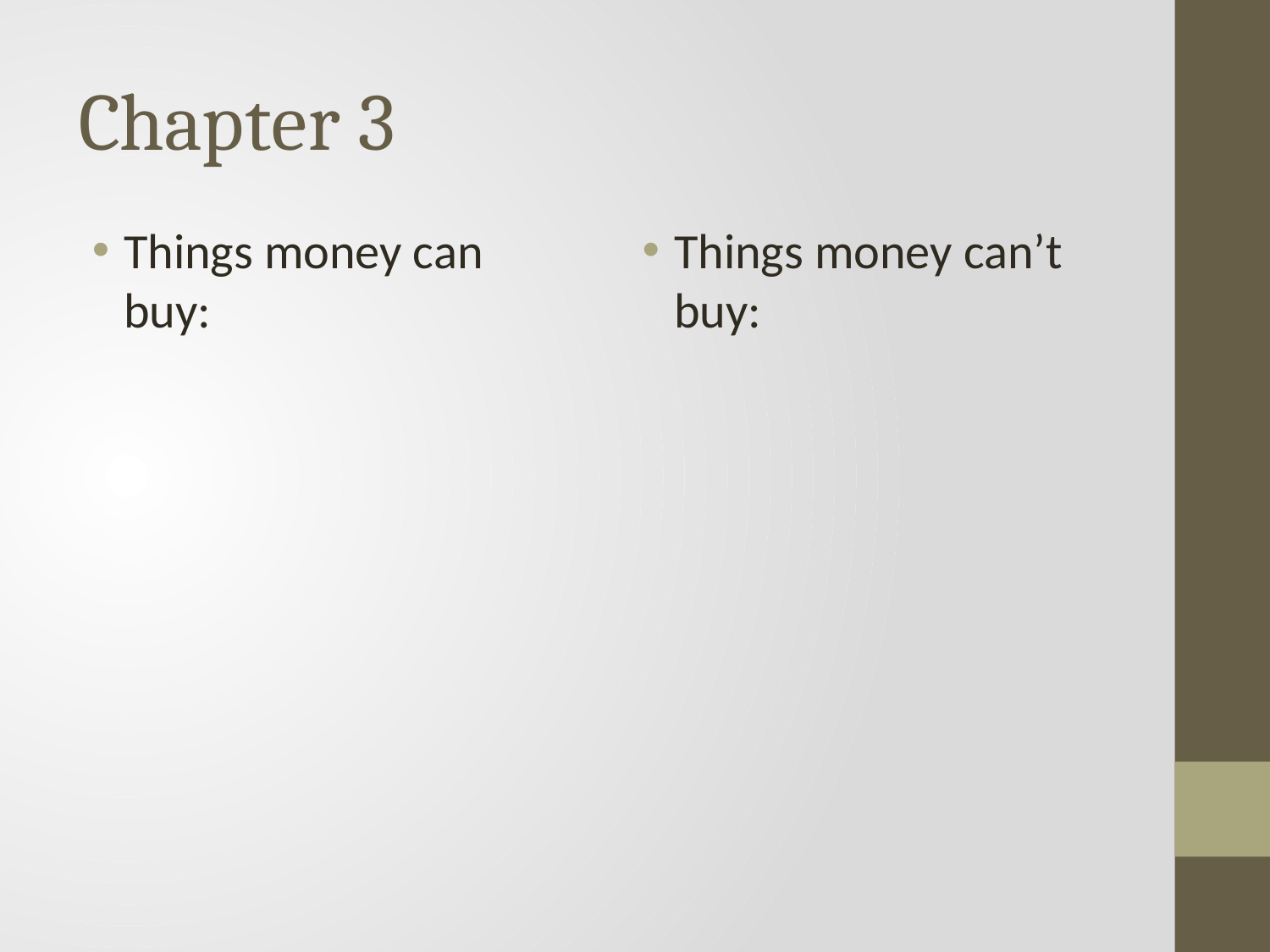

# Chapter 3
Things money can buy:
Things money can’t buy: